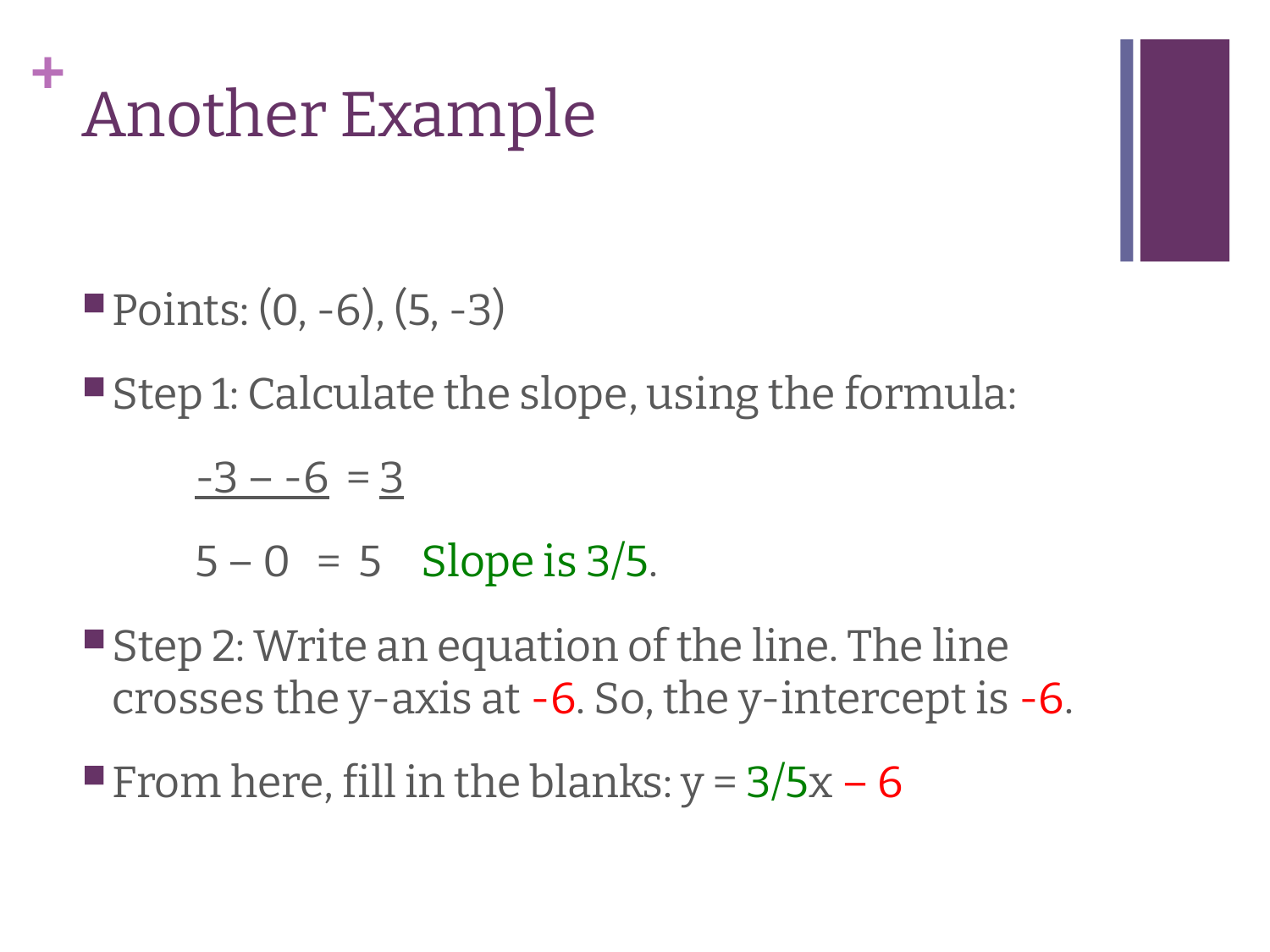

# Another Example
Points: (0, -6), (5, -3)
Step 1: Calculate the slope, using the formula:
	-3 – -6  = 3
	5 – 0   =  5   		Slope is 3/5.
Step 2: Write an equation of the line. The line crosses the y-axis at -6. So, the y-intercept is -6.
From here, fill in the blanks: y = 3/5x – 6